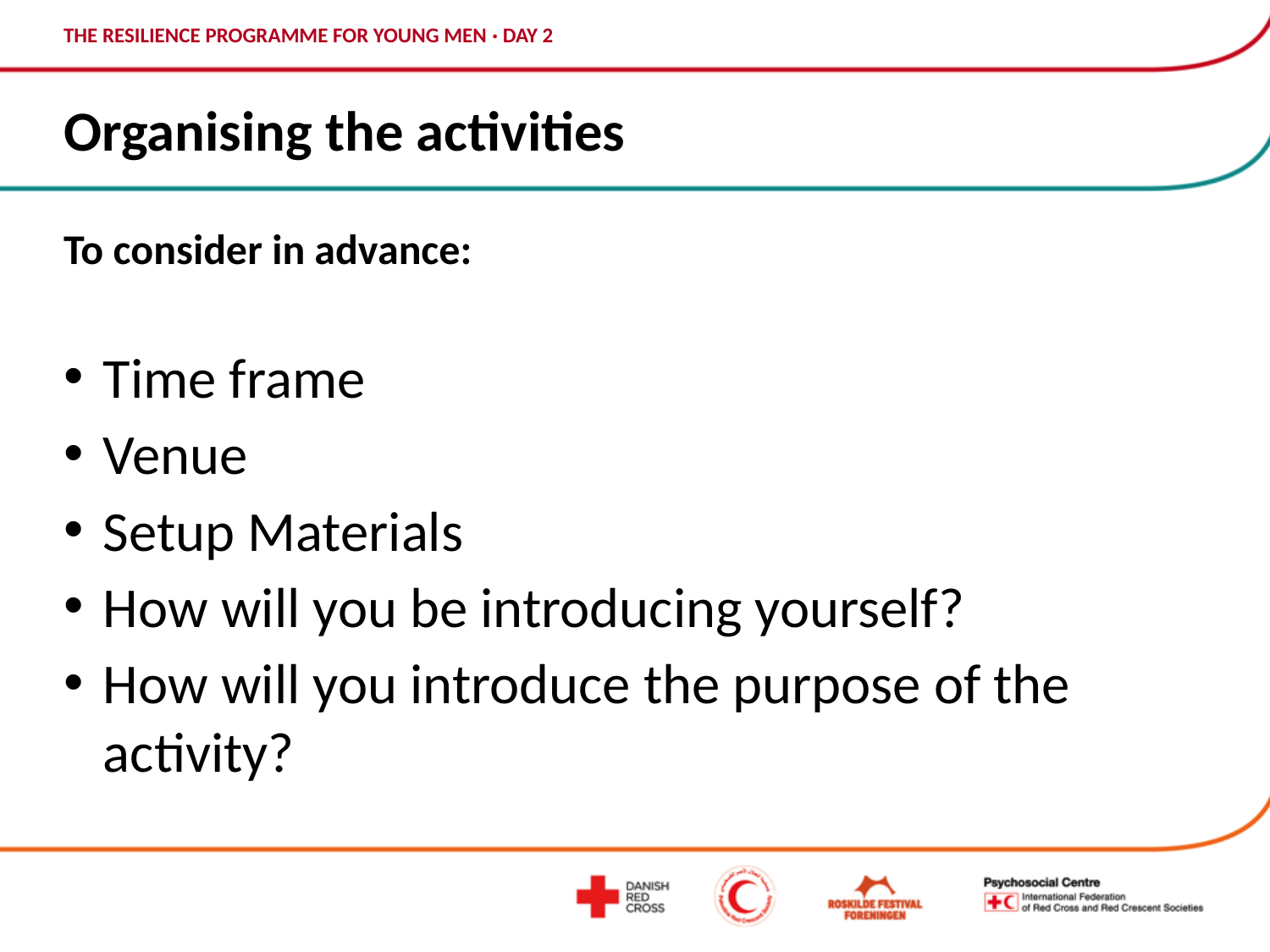

# Organising the activities
To consider in advance:

Time frame
Venue
Setup Materials
How will you be introducing yourself?
How will you introduce the purpose of the activity?